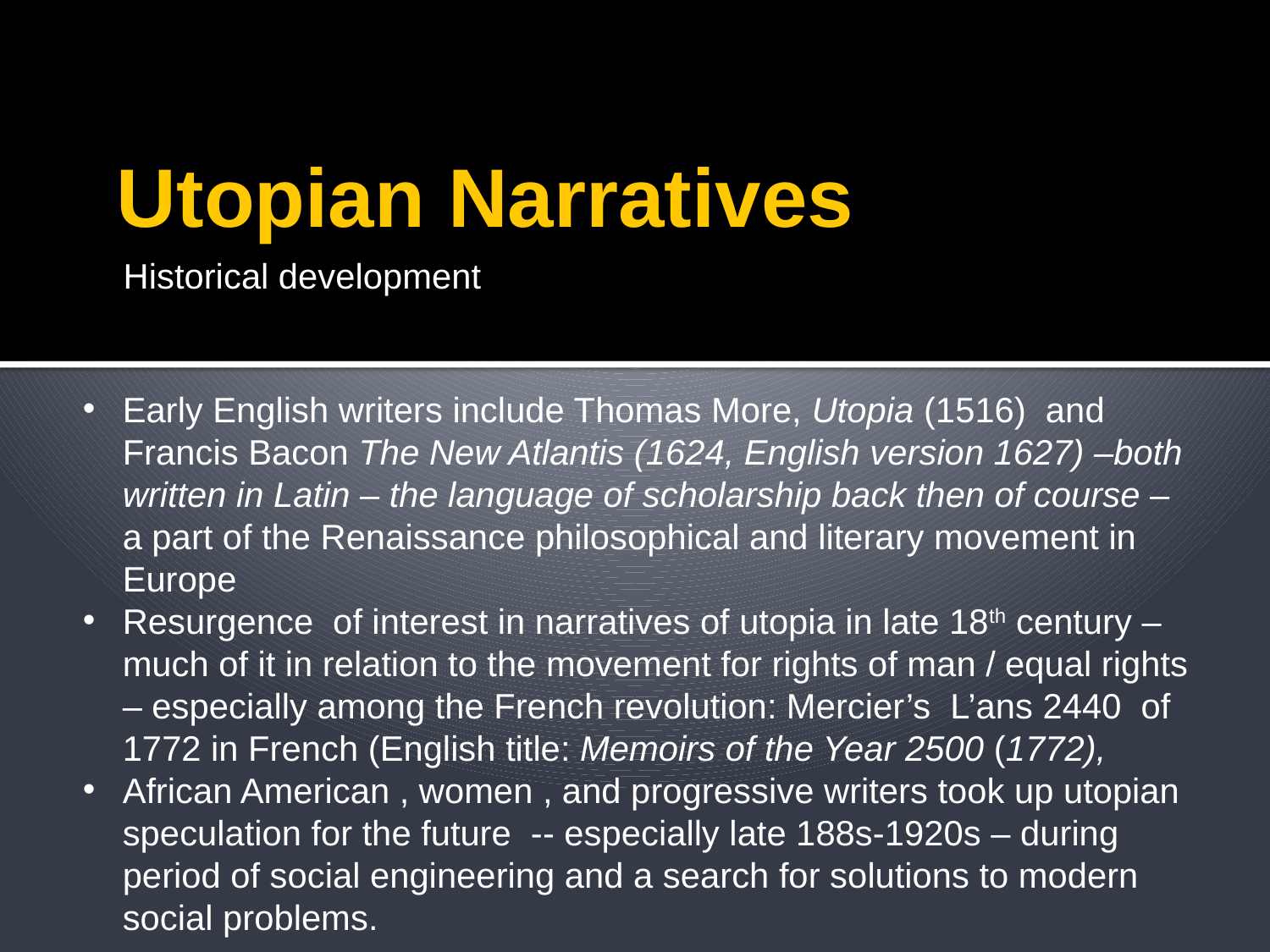

# Utopian Narratives
Historical development
Early English writers include Thomas More, Utopia (1516)  and Francis Bacon The New Atlantis (1624, English version 1627) –both written in Latin – the language of scholarship back then of course – a part of the Renaissance philosophical and literary movement in Europe
Resurgence  of interest in narratives of utopia in late 18th century – much of it in relation to the movement for rights of man / equal rights – especially among the French revolution: Mercier’s  L’ans 2440  of 1772 in French (English title: Memoirs of the Year 2500 (1772),
African American , women , and progressive writers took up utopian speculation for the future  -- especially late 188s-1920s – during period of social engineering and a search for solutions to modern social problems.